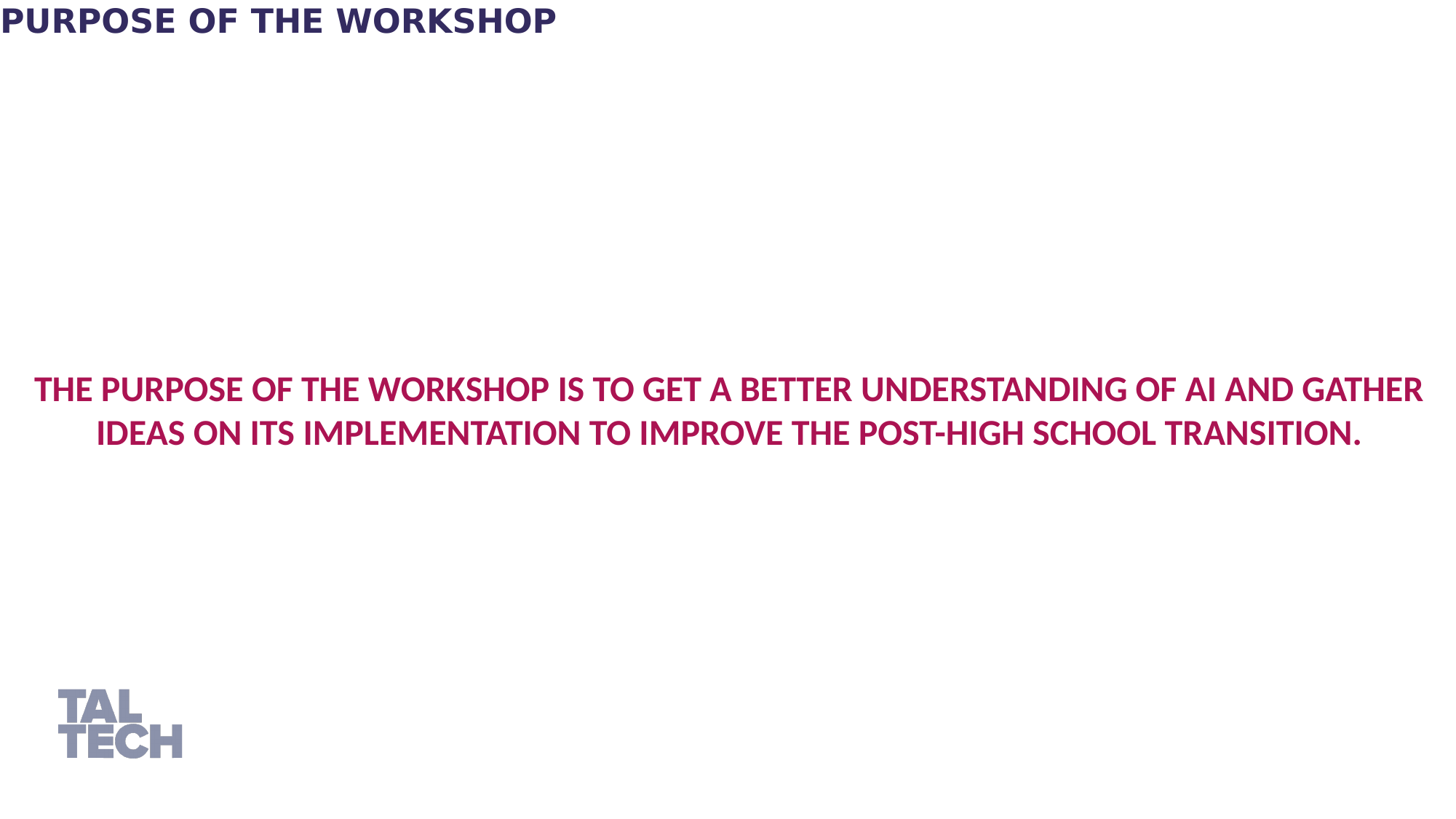

Purpose of the workshop

THE PURPOSE OF THE WORKSHOP IS TO GET A BETTER UNDERSTANDING OF AI AND GATHER IDEAS ON ITS IMPLEMENTATION TO IMPROVE THE POST-HIGH SCHOOL TRANSITION.